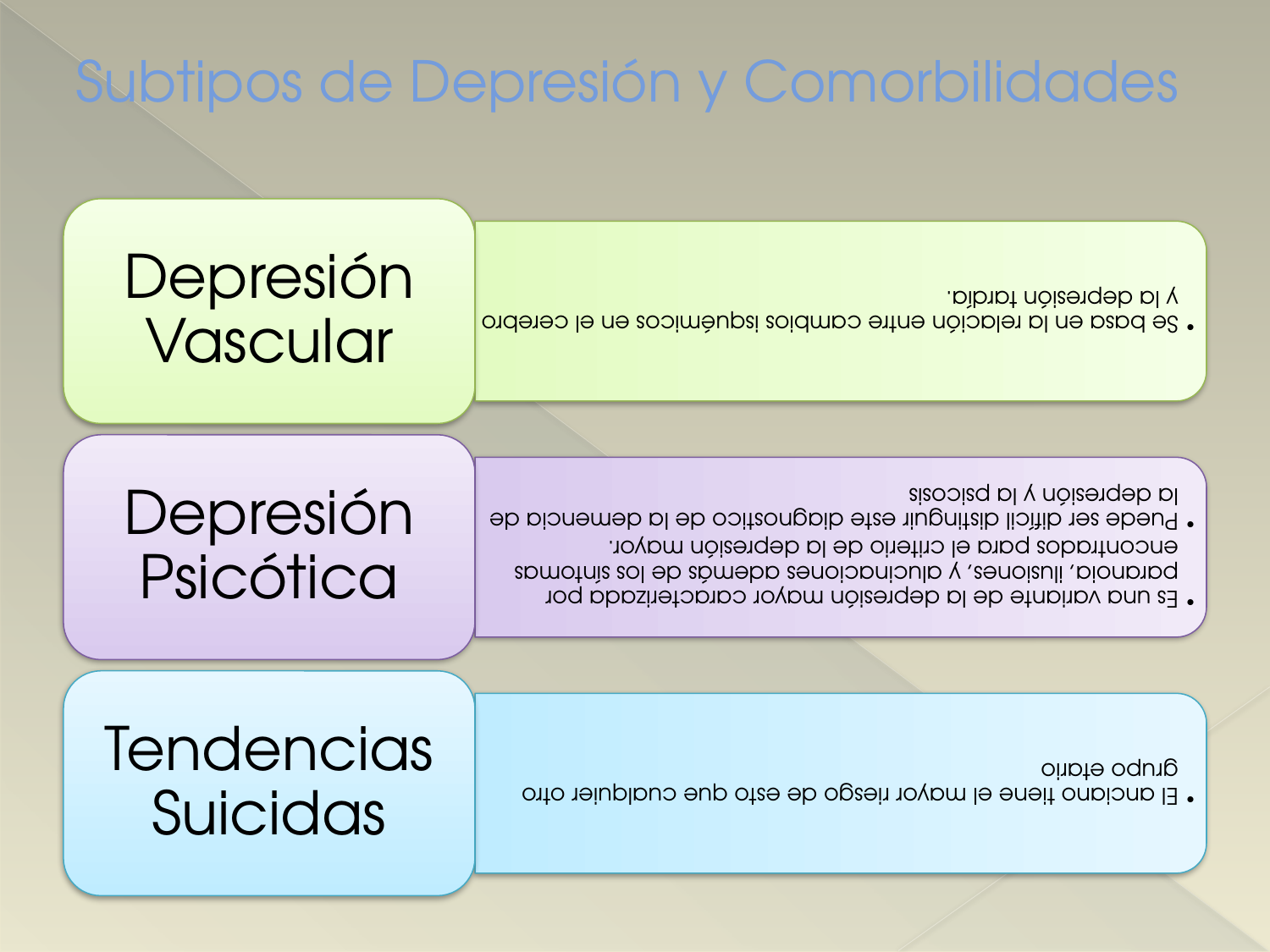

# Subtipos de Depresión y Comorbilidades
Se basa en la relación entre cambios isquémicos en el cerebro y la depresión tardía.
Depresión Vascular
Es una variante de la depresión mayor caracterizada por paranoia, ilusiones, y alucinaciones además de los síntomas encontrados para el criterio de la depresión mayor.
Puede ser difícil distinguir este diagnostico de la demencia de la depresión y la psicosis
Depresión Psicótica
El anciano tiene el mayor riesgo de esto que cualquier otro grupo etario
Tendencias Suicidas